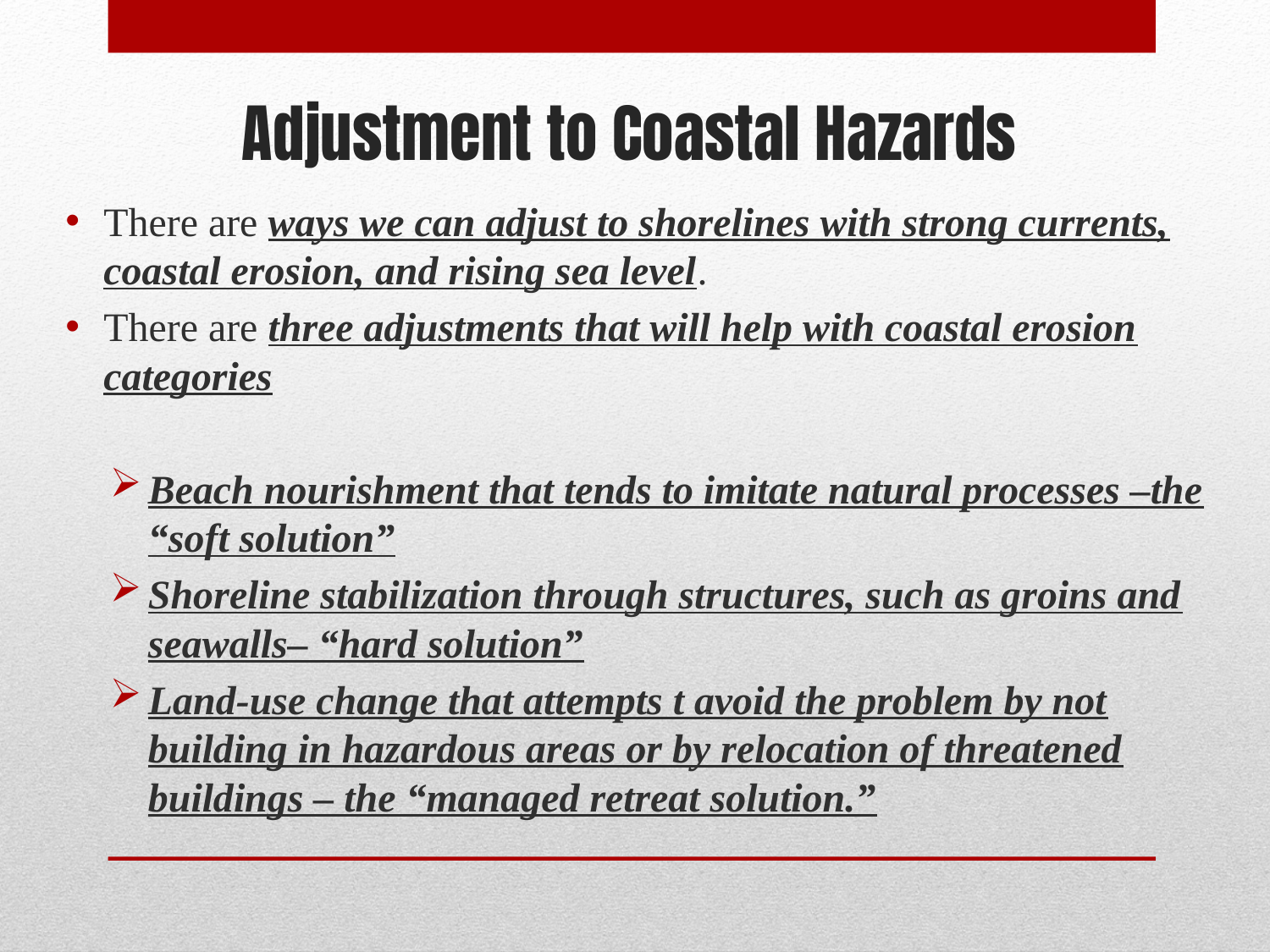

Adjustment to Coastal Hazards
There are ways we can adjust to shorelines with strong currents, coastal erosion, and rising sea level.
There are three adjustments that will help with coastal erosion categories

Beach nourishment that tends to imitate natural processes –the “soft solution”
Shoreline stabilization through structures, such as groins and seawalls– “hard solution”
Land-use change that attempts t avoid the problem by not building in hazardous areas or by relocation of threatened buildings – the “managed retreat solution.”